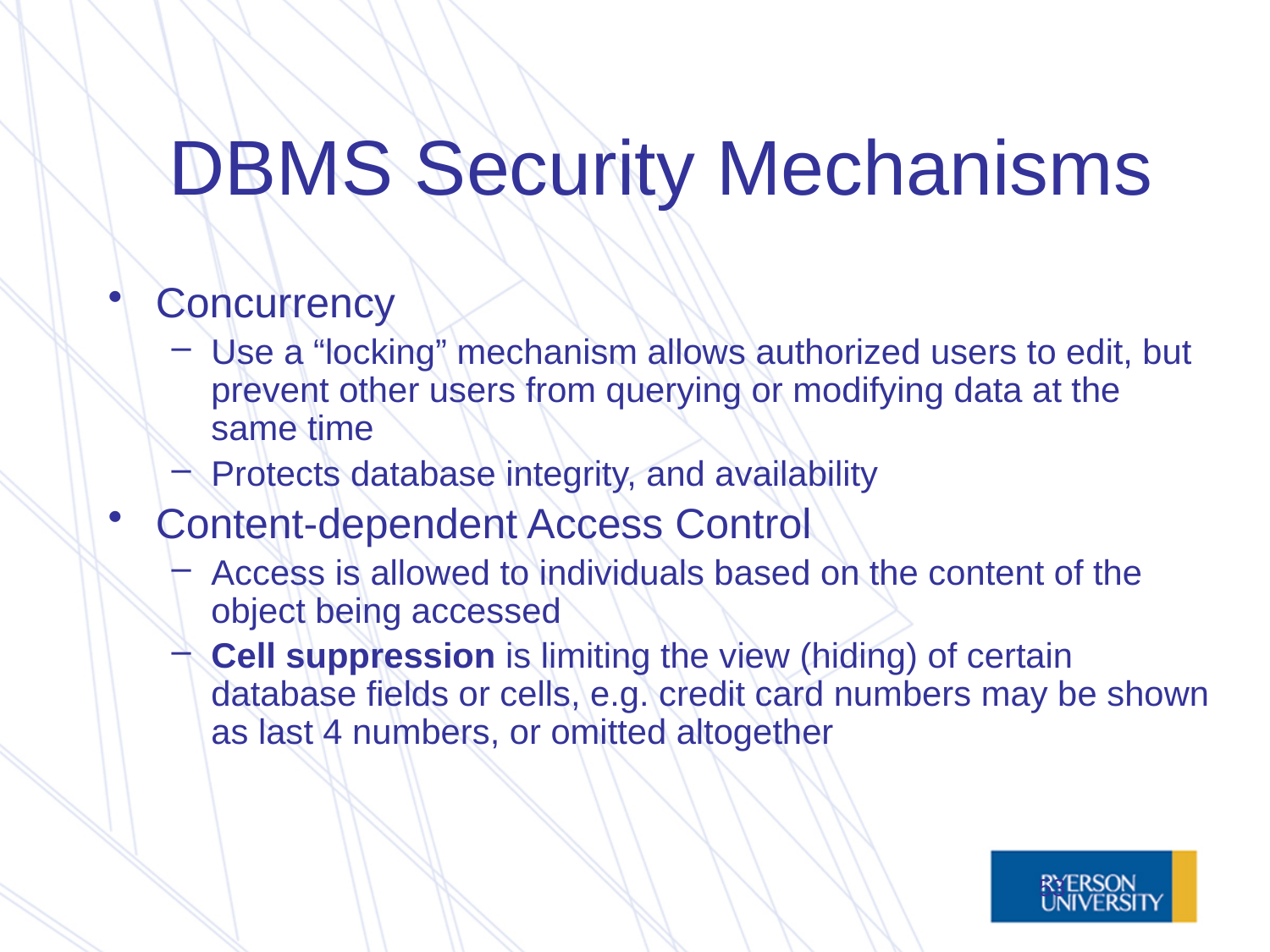

# DBMS Security Mechanisms
Concurrency
Use a “locking” mechanism allows authorized users to edit, but prevent other users from querying or modifying data at the same time
Protects database integrity, and availability
Content-dependent Access Control
Access is allowed to individuals based on the content of the object being accessed
Cell suppression is limiting the view (hiding) of certain database fields or cells, e.g. credit card numbers may be shown as last 4 numbers, or omitted altogether

53